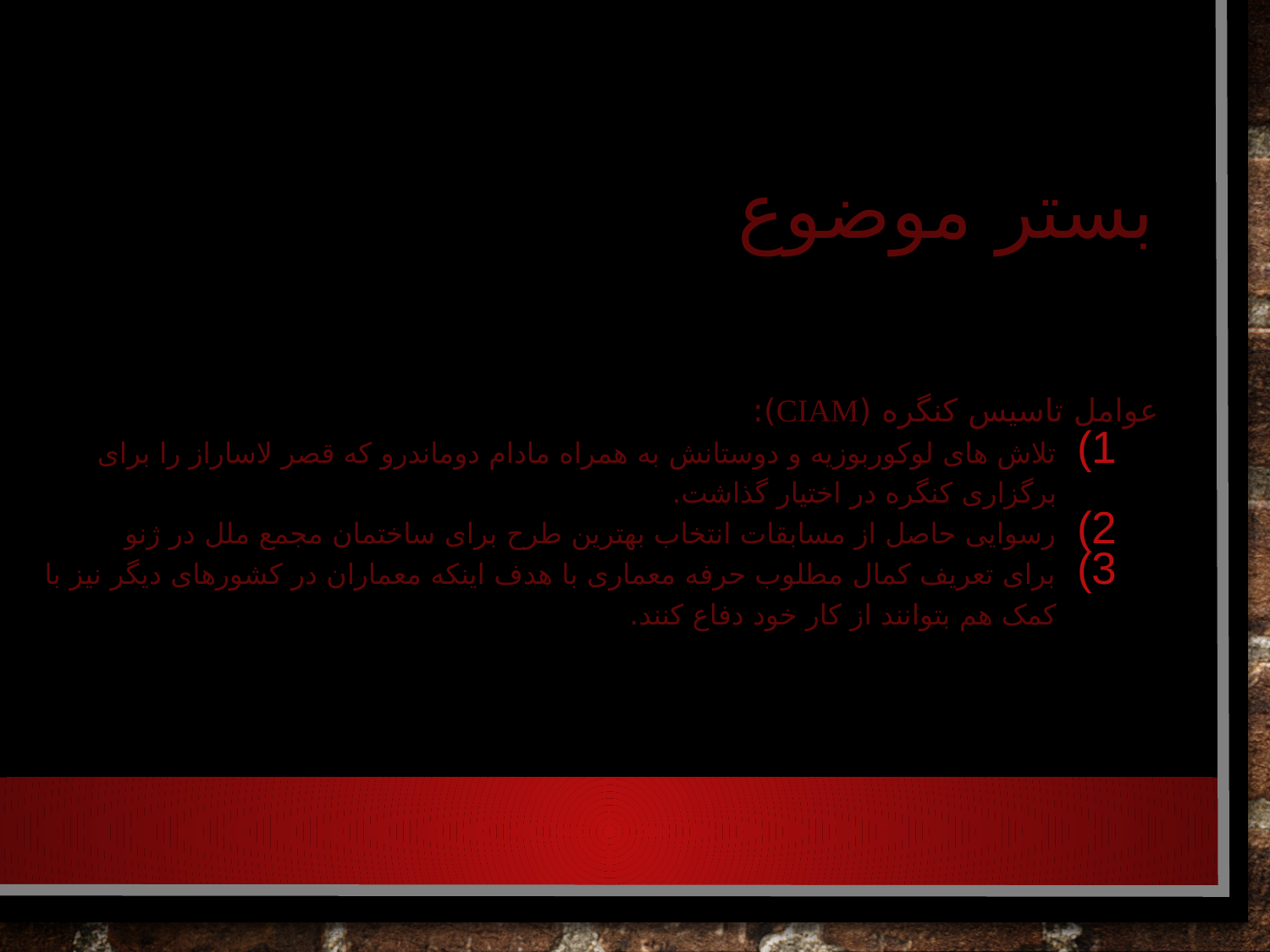

# بستر موضوع
عوامل تاسیس کنگره (Ciam):
تلاش های لوکوربوزیه و دوستانش به همراه مادام دوماندرو که قصر لاساراز را برای برگزاری کنگره در اختیار گذاشت.
رسوایی حاصل از مسابقات انتخاب بهترین طرح برای ساختمان مجمع ملل در ژنو
برای تعریف کمال مطلوب حرفه معماری با هدف اینکه معماران در کشورهای دیگر نیز با کمک هم بتوانند از کار خود دفاع کنند.